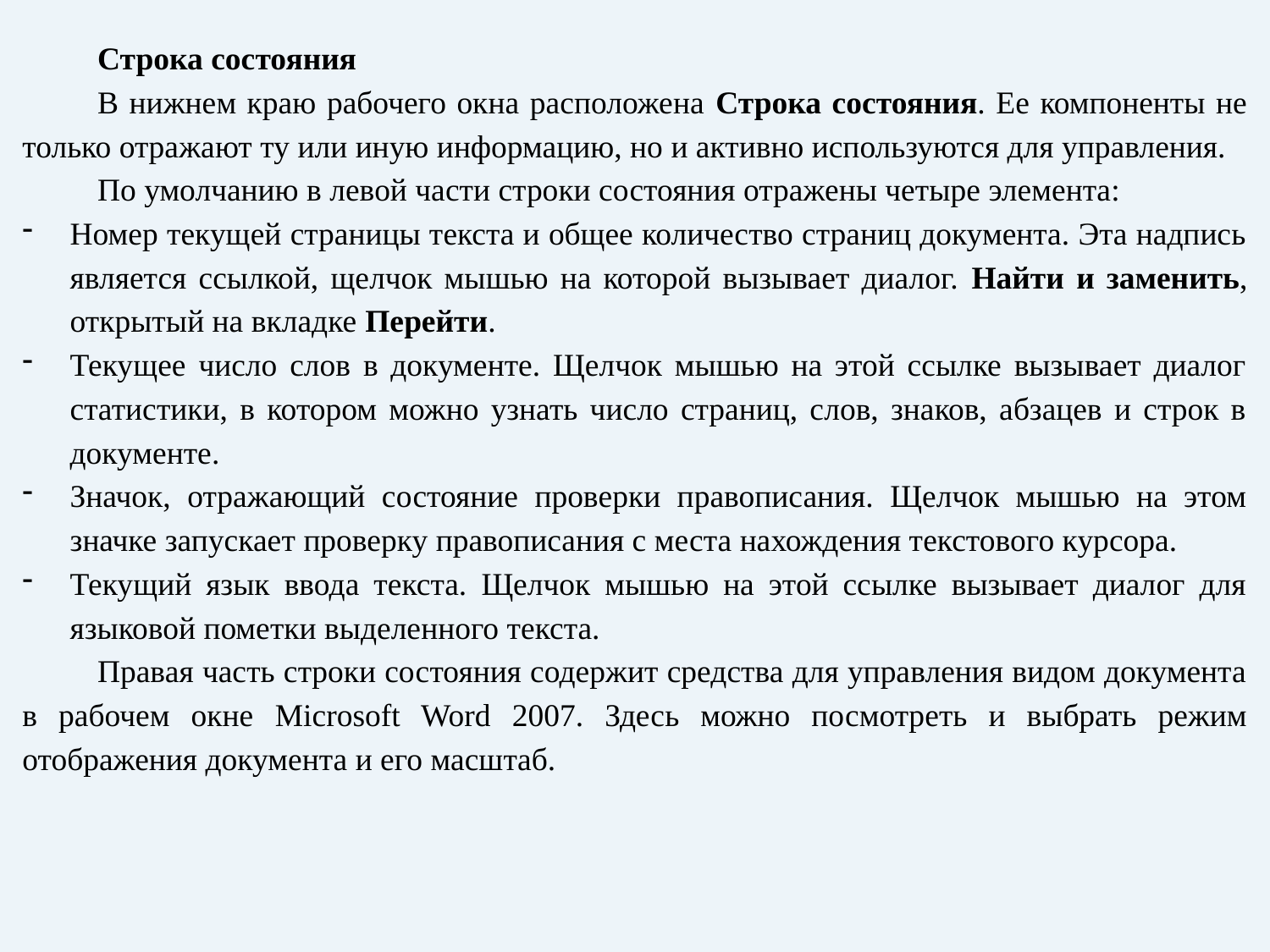

Строка состояния
В нижнем краю рабочего окна расположена Строка состояния. Ее компоненты не только отражают ту или иную информацию, но и активно используются для управления.
По умолчанию в левой части строки состояния отражены четыре элемента:
Номер текущей страницы текста и общее количество страниц документа. Эта надпись является ссылкой, щелчок мышью на которой вызывает диалог. Найти и заменить, открытый на вкладке Перейти.
Текущее число слов в документе. Щелчок мышью на этой ссылке вызывает диалог статистики, в котором можно узнать число страниц, слов, знаков, абзацев и строк в документе.
Значок, отражающий состояние проверки правописания. Щелчок мышью на этом значке запускает проверку правописания с места нахождения текстового курсора.
Текущий язык ввода текста. Щелчок мышью на этой ссылке вызывает диалог для языковой пометки выделенного текста.
Правая часть строки состояния содержит средства для управления видом документа в рабочем окне Microsoft Word 2007. Здесь можно посмотреть и выбрать режим отображения документа и его масштаб.